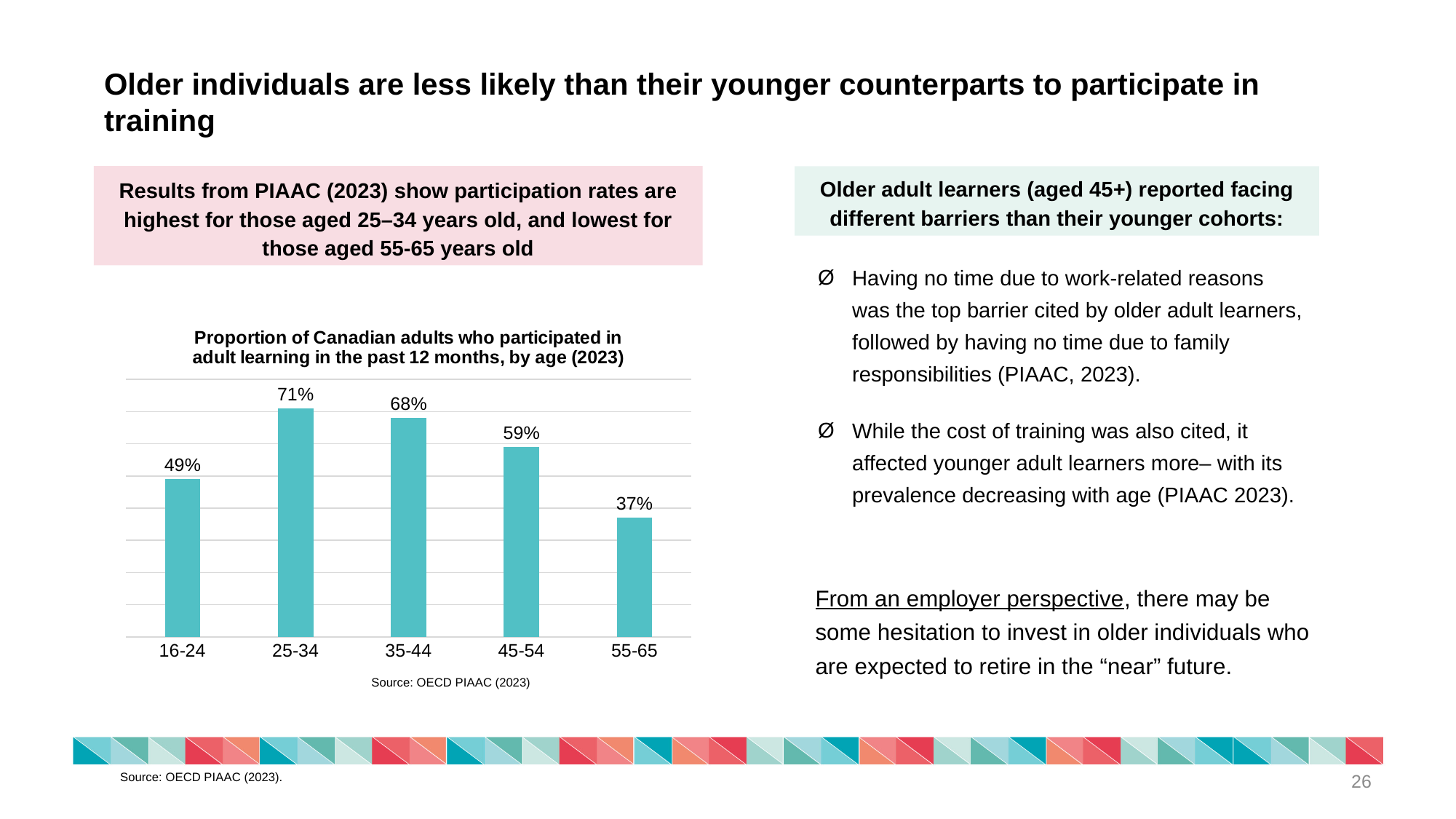

# Older individuals are less likely than their younger counterparts to participate in training
Results from PIAAC (2023) show participation rates are highest for those aged 25–34 years old, and lowest for those aged 55-65 years old
Older adult learners (aged 45+) reported facing different barriers than their younger cohorts:

Having no time due to work-related reasons was the top barrier cited by older adult learners, followed by having no time due to family responsibilities (PIAAC, 2023).

While the cost of training was also cited, it affected younger adult learners more– with its prevalence decreasing with age (PIAAC 2023).

### Chart: Proportion of Canadian adults who participated in adult learning in the past 12 months, by age (2023)

| Category | title |
|---|---|
| 16-24 | 0.49 |
| 25-34 | 0.71 |
| 35-44 | 0.68 |
| 45-54 | 0.59 |
| 55-65 | 0.37 |
From an employer perspective, there may be some hesitation to invest in older individuals who are expected to retire in the “near” future.
Source: OECD PIAAC (2023)
26
Source: OECD PIAAC (2023).